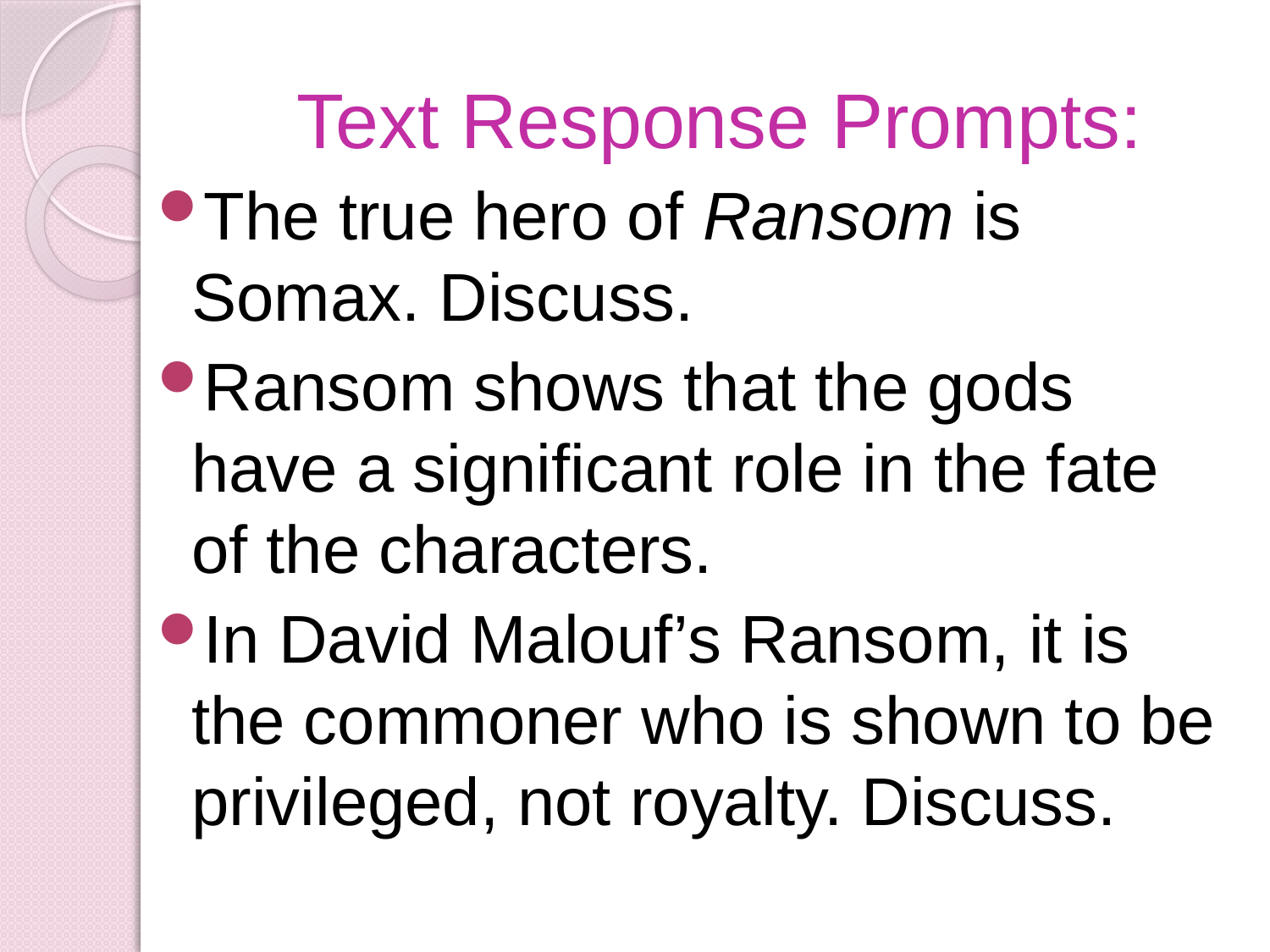

# Text Response Prompts:
The true hero of Ransom is Somax. Discuss.
Ransom shows that the gods have a significant role in the fate of the characters.
In David Malouf’s Ransom, it is the commoner who is shown to be privileged, not royalty. Discuss.